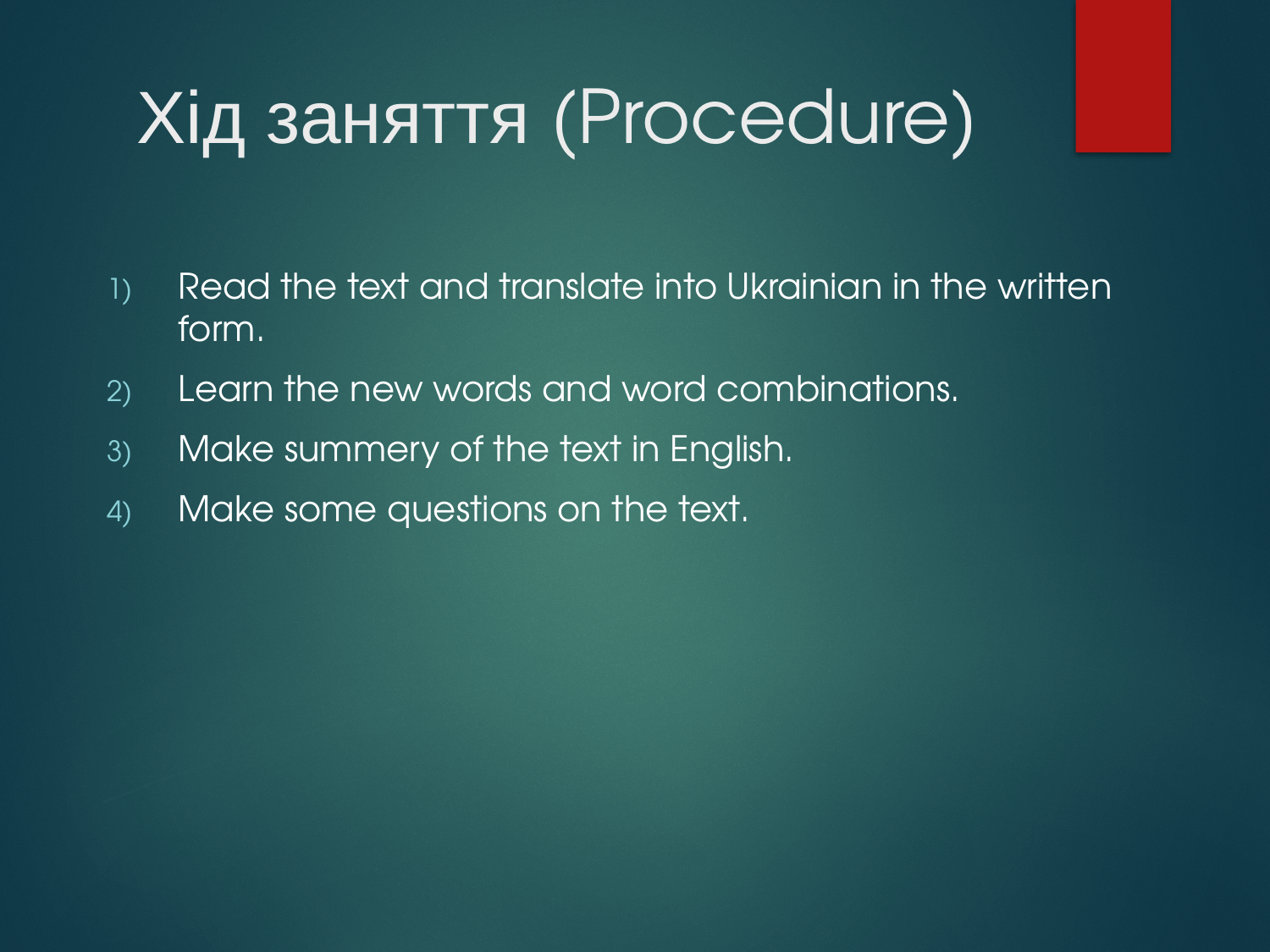

# Хід заняття (Procedure)
Read the text and translate into Ukrainian in the written form.
Learn the new words and word combinations.
Make summery of the text in English.
Make some questions on the text.